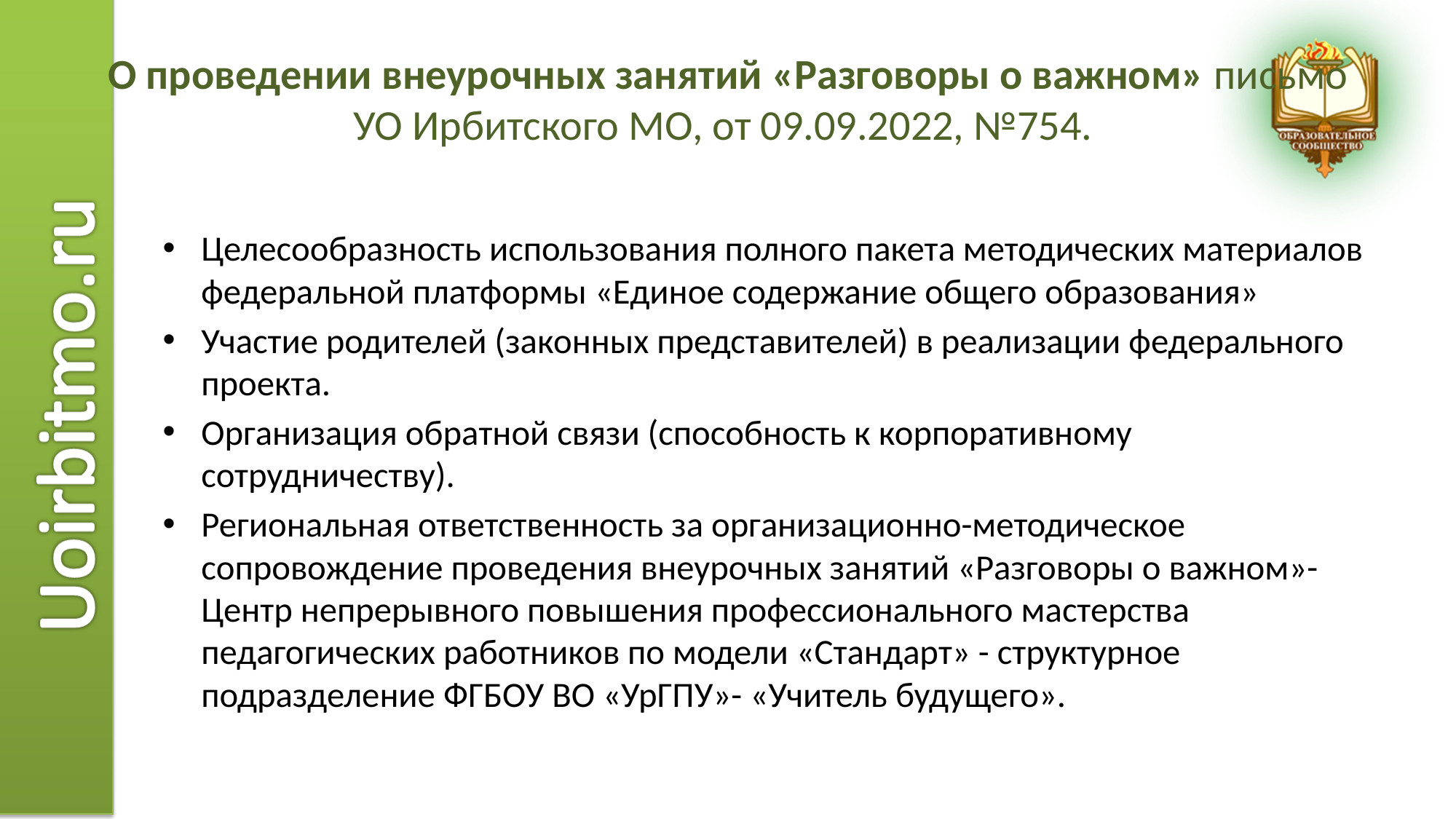

# О проведении внеурочных занятий «Разговоры о важном» письмо УО Ирбитского МО, от 09.09.2022, №754.
Целесообразность использования полного пакета методических материалов федеральной платформы «Единое содержание общего образования»
Участие родителей (законных представителей) в реализации федерального проекта.
Организация обратной связи (способность к корпоративному сотрудничеству).
Региональная ответственность за организационно-методическое сопровождение проведения внеурочных занятий «Разговоры о важном»- Центр непрерывного повышения профессионального мастерства педагогических работников по модели «Стандарт» - структурное подразделение ФГБОУ ВО «УрГПУ»- «Учитель будущего».